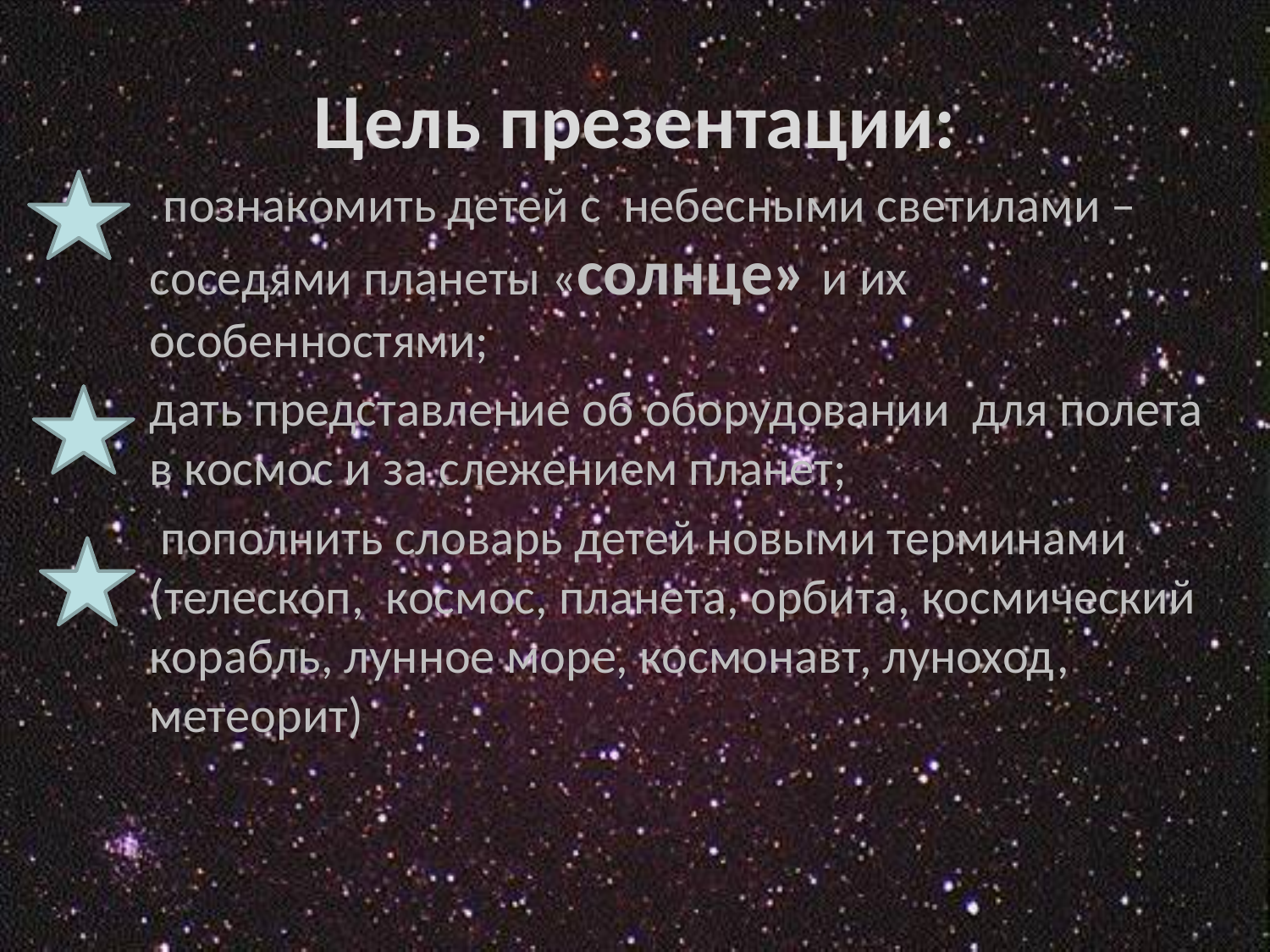

# Цель презентации:
 познакомить детей с  небесными светилами – соседями планеты «солнце» и их особенностями;
дать представление об оборудовании  для полета в космос и за слежением планет;
 пополнить словарь детей новыми терминами (телескоп,  космос, планета, орбита, космический корабль, лунное море, космонавт, луноход, метеорит)